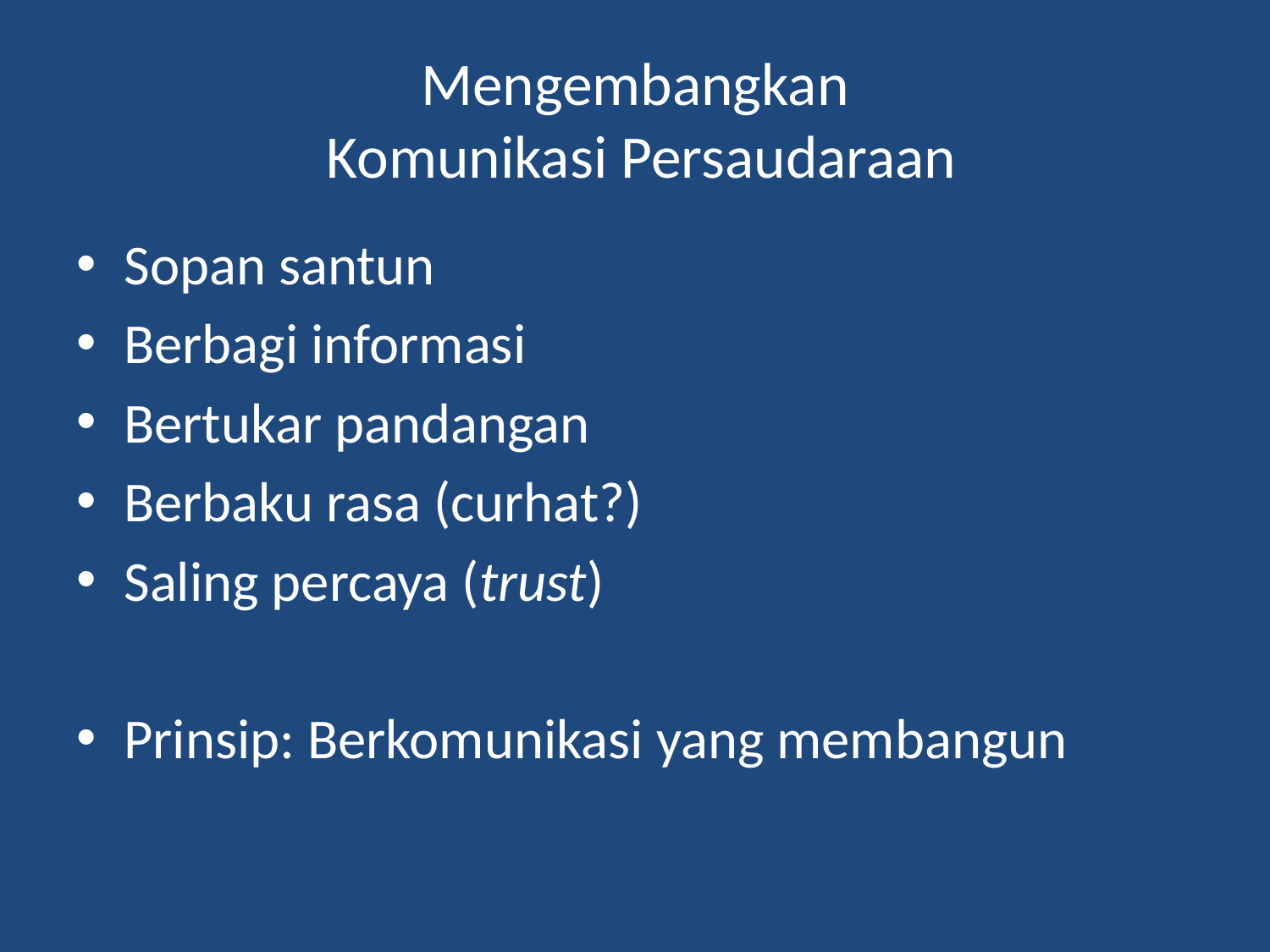

# Mengembangkan Komunikasi Persaudaraan
Sopan santun
Berbagi informasi
Bertukar pandangan
Berbaku rasa (curhat?)
Saling percaya (trust)

Prinsip: Berkomunikasi yang membangun